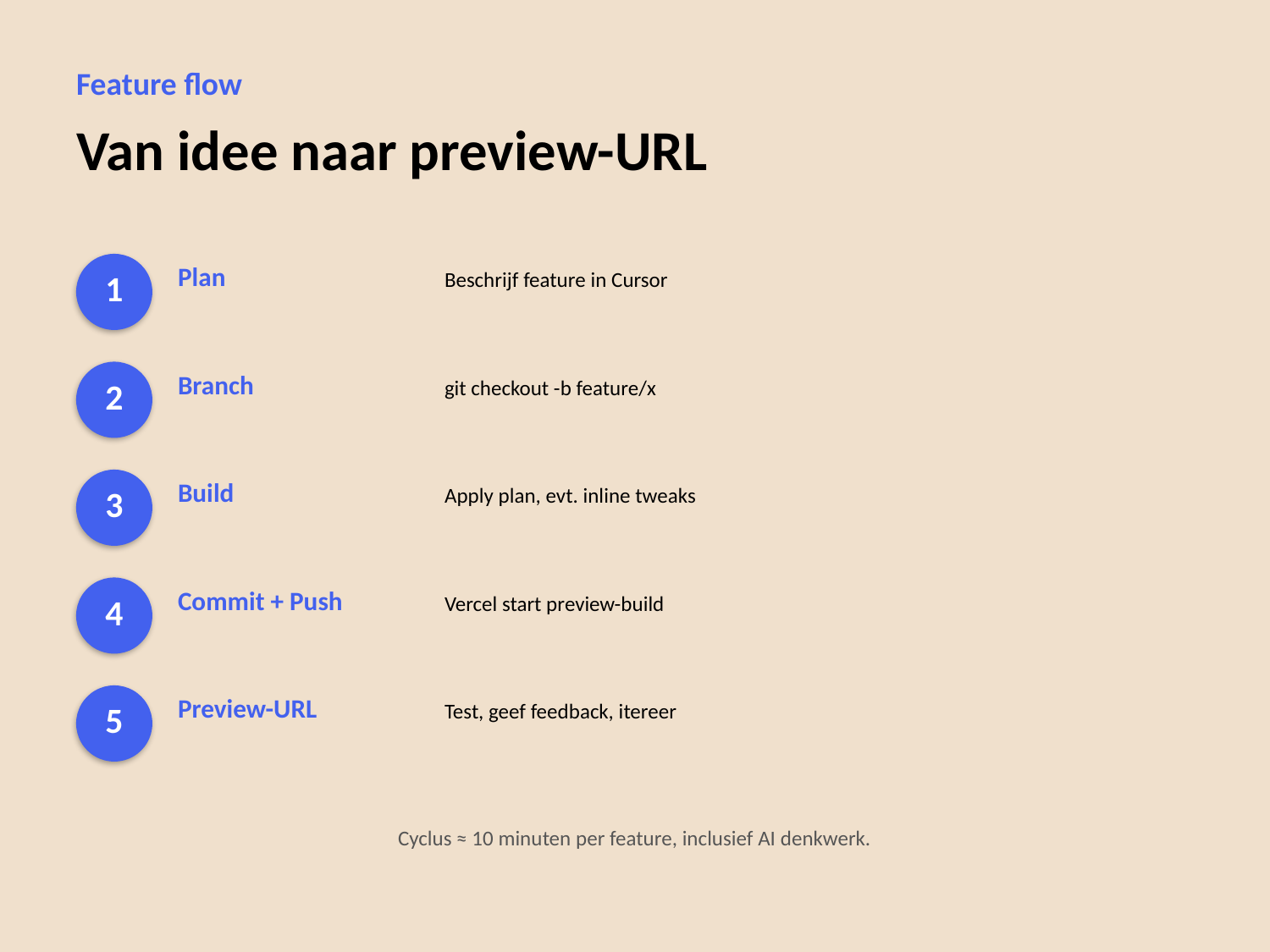

Feature flow
Van idee naar preview-URL

Plan
1
Beschrijf feature in Cursor

Branch
2
git checkout -b feature/x

Build
3
Apply plan, evt. inline tweaks

Commit + Push
4
Vercel start preview-build

Preview-URL
5
Test, geef feedback, itereer
Cyclus ≈ 10 minuten per feature, inclusief AI denkwerk.